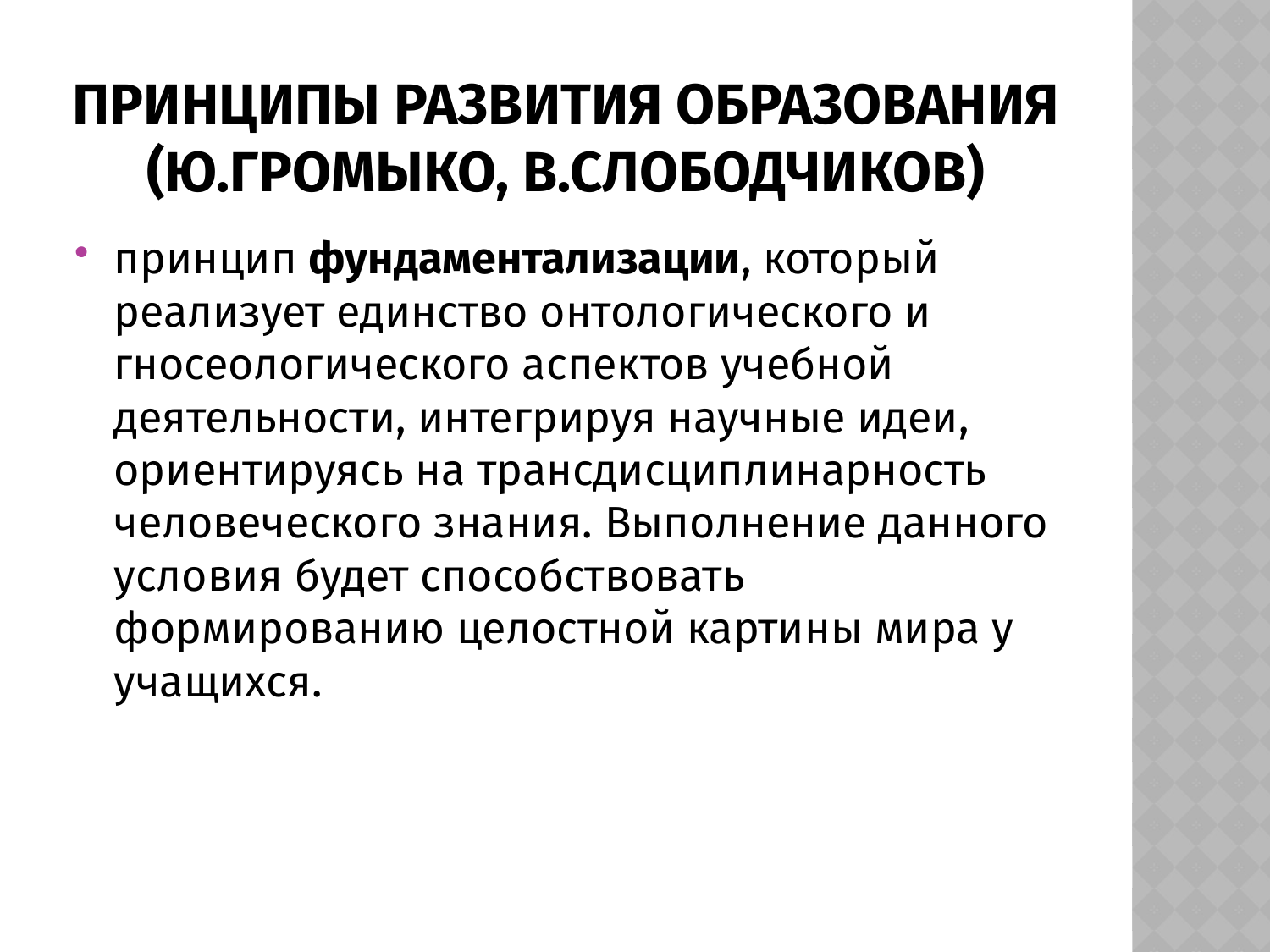

# Принципы развития образования (Ю.Громыко, В.Слободчиков)
принцип фундаментализации, который реализует единство онтологического и гносеологического аспектов учебной деятельности, интегрируя научные идеи, ориентируясь на трансдисциплинарность человеческого знания. Выполнение данного условия будет способствовать формированию целостной картины мира у учащихся.
30